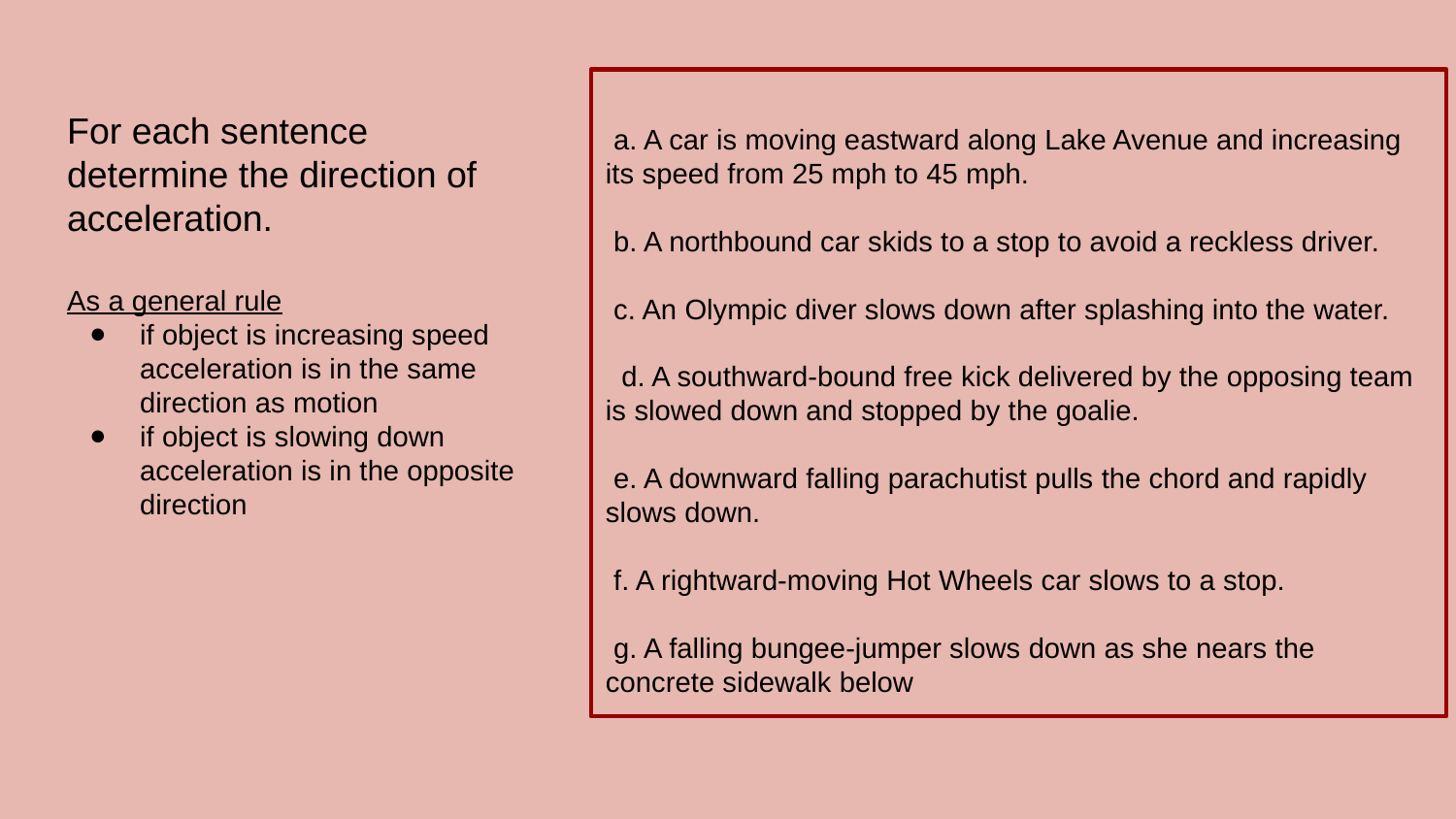

a. A car is moving eastward along Lake Avenue and increasing its speed from 25 mph to 45 mph.

 b. A northbound car skids to a stop to avoid a reckless driver.

 c. An Olympic diver slows down after splashing into the water.

  d. A southward-bound free kick delivered by the opposing team is slowed down and stopped by the goalie.

 e. A downward falling parachutist pulls the chord and rapidly slows down.

 f. A rightward-moving Hot Wheels car slows to a stop.

 g. A falling bungee-jumper slows down as she nears the concrete sidewalk below
For each sentence determine the direction of acceleration.

As a general rule
if object is increasing speed acceleration is in the same direction as motion
if object is slowing down acceleration is in the opposite direction